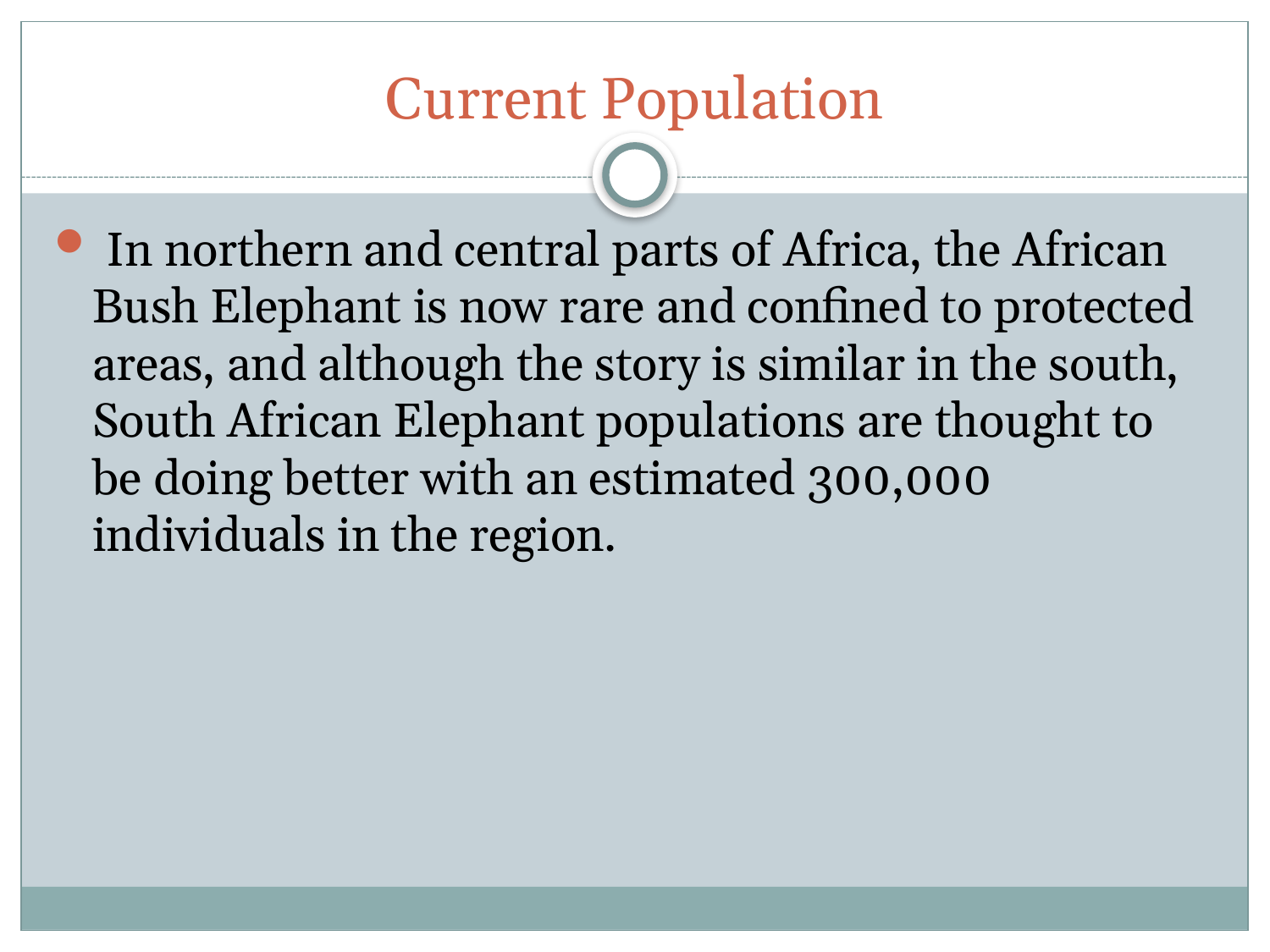

# Current Population
 In northern and central parts of Africa, the African Bush Elephant is now rare and confined to protected areas, and although the story is similar in the south, South African Elephant populations are thought to be doing better with an estimated 300,000 individuals in the region.